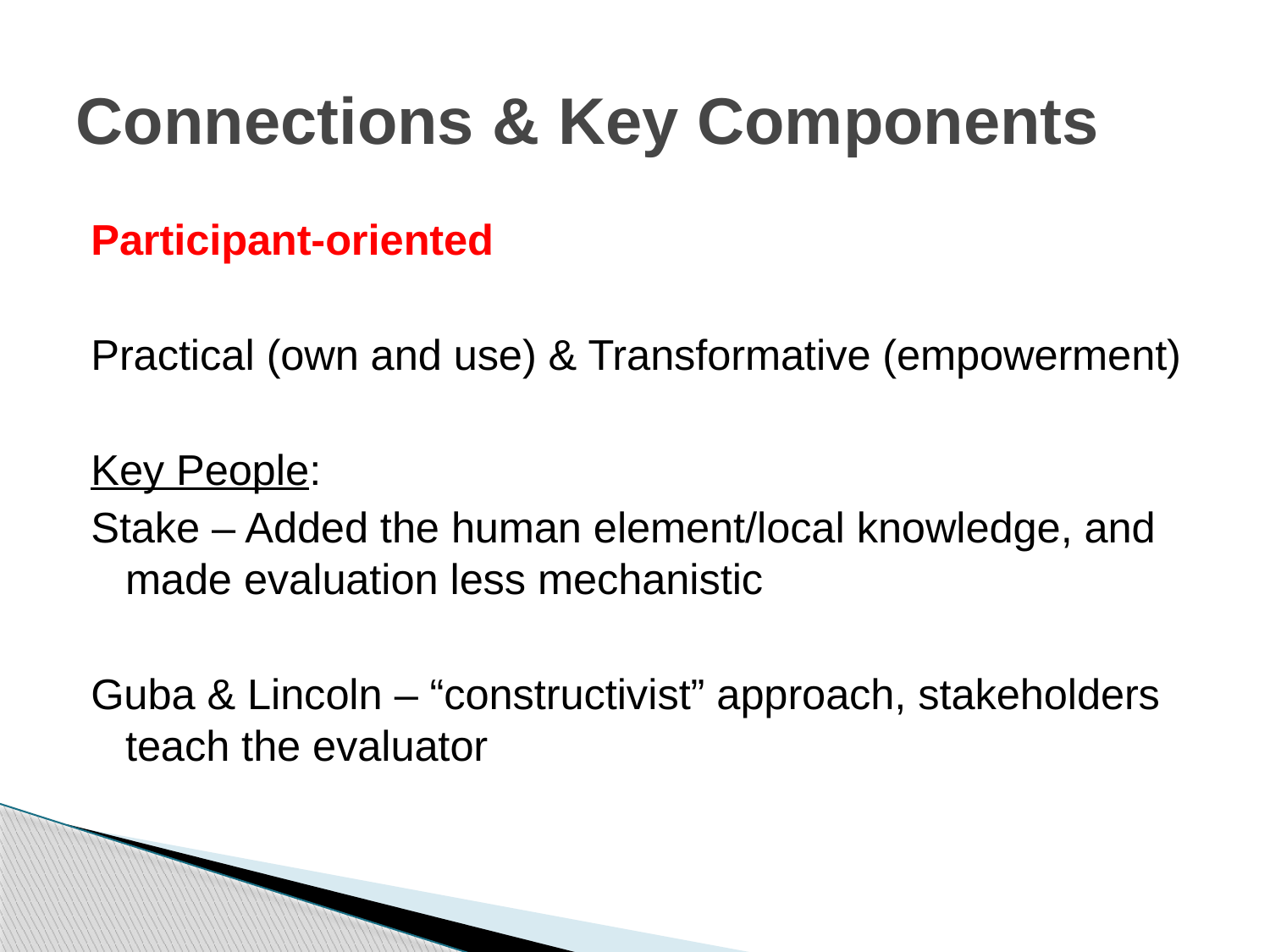

# Connections & Key Components
Participant-oriented

Practical (own and use) & Transformative (empowerment)

Key People:
Stake – Added the human element/local knowledge, and made evaluation less mechanistic

Guba & Lincoln – “constructivist” approach, stakeholders teach the evaluator